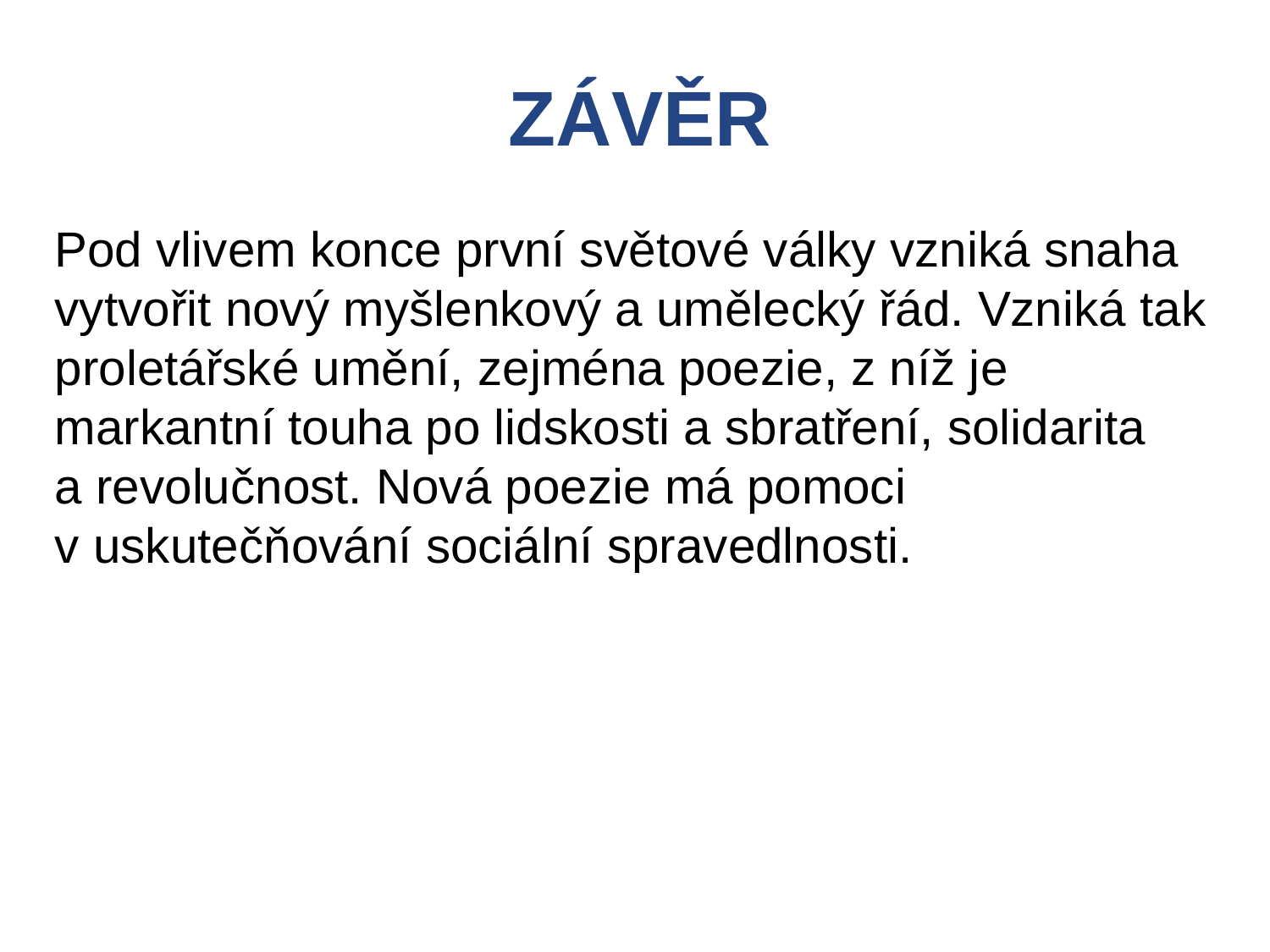

ZÁVĚR
Pod vlivem konce první světové války vzniká snaha vytvořit nový myšlenkový a umělecký řád. Vzniká tak proletářské umění, zejména poezie, z níž je markantní touha po lidskosti a sbratření, solidarita
a revolučnost. Nová poezie má pomoci
v uskutečňování sociální spravedlnosti.